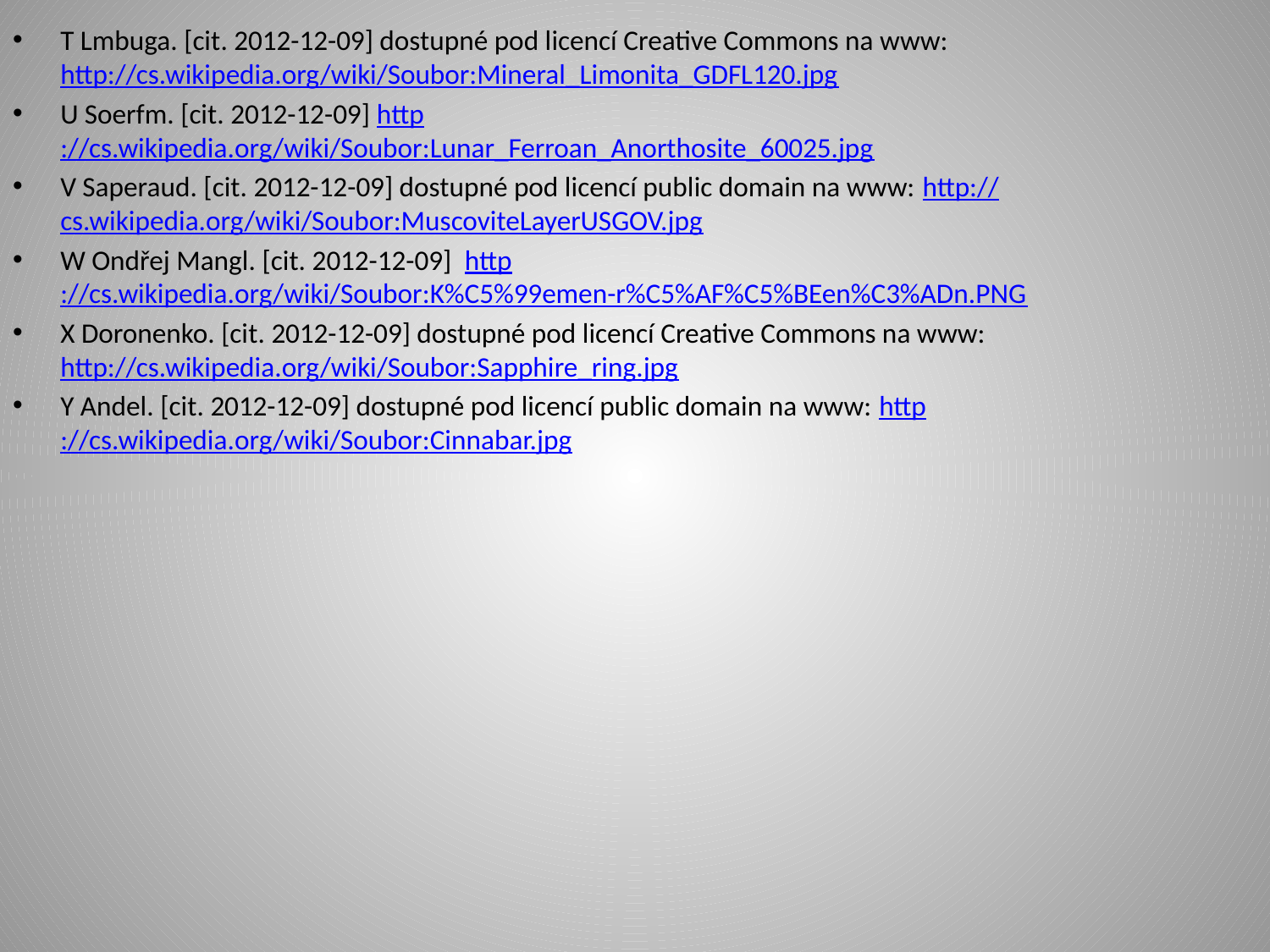

T Lmbuga. [cit. 2012-12-09] dostupné pod licencí Creative Commons na www: http://cs.wikipedia.org/wiki/Soubor:Mineral_Limonita_GDFL120.jpg
U Soerfm. [cit. 2012-12-09] http://cs.wikipedia.org/wiki/Soubor:Lunar_Ferroan_Anorthosite_60025.jpg
V Saperaud. [cit. 2012-12-09] dostupné pod licencí public domain na www: http://cs.wikipedia.org/wiki/Soubor:MuscoviteLayerUSGOV.jpg
W Ondřej Mangl. [cit. 2012-12-09]  http://cs.wikipedia.org/wiki/Soubor:K%C5%99emen-r%C5%AF%C5%BEen%C3%ADn.PNG
X Doronenko. [cit. 2012-12-09] dostupné pod licencí Creative Commons na www:  http://cs.wikipedia.org/wiki/Soubor:Sapphire_ring.jpg
Y Andel. [cit. 2012-12-09] dostupné pod licencí public domain na www: http://cs.wikipedia.org/wiki/Soubor:Cinnabar.jpg